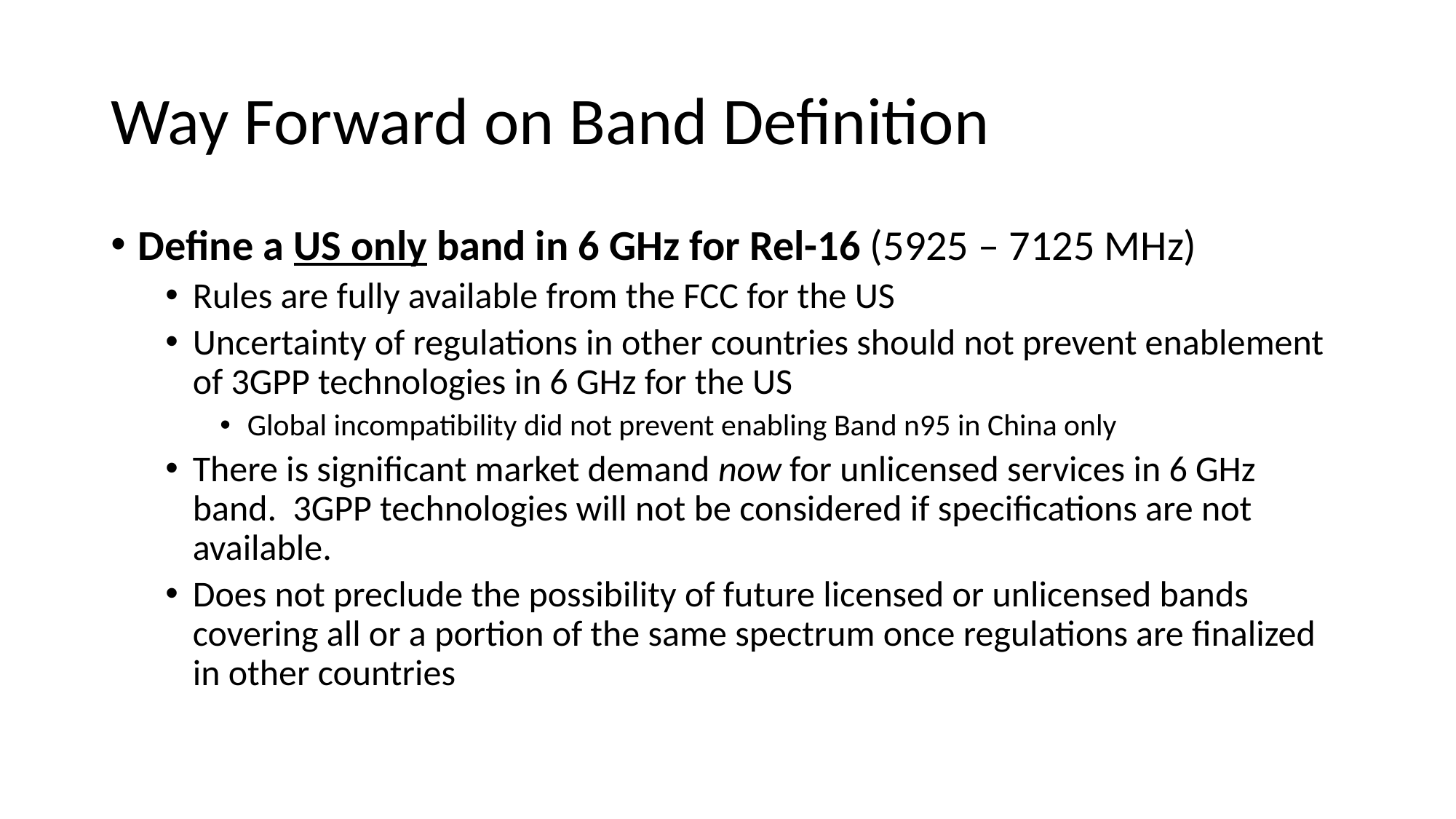

# Way Forward on Band Definition
Define a US only band in 6 GHz for Rel-16 (5925 – 7125 MHz)
Rules are fully available from the FCC for the US
Uncertainty of regulations in other countries should not prevent enablement of 3GPP technologies in 6 GHz for the US
Global incompatibility did not prevent enabling Band n95 in China only
There is significant market demand now for unlicensed services in 6 GHz band.  3GPP technologies will not be considered if specifications are not available.
Does not preclude the possibility of future licensed or unlicensed bands covering all or a portion of the same spectrum once regulations are finalized in other countries